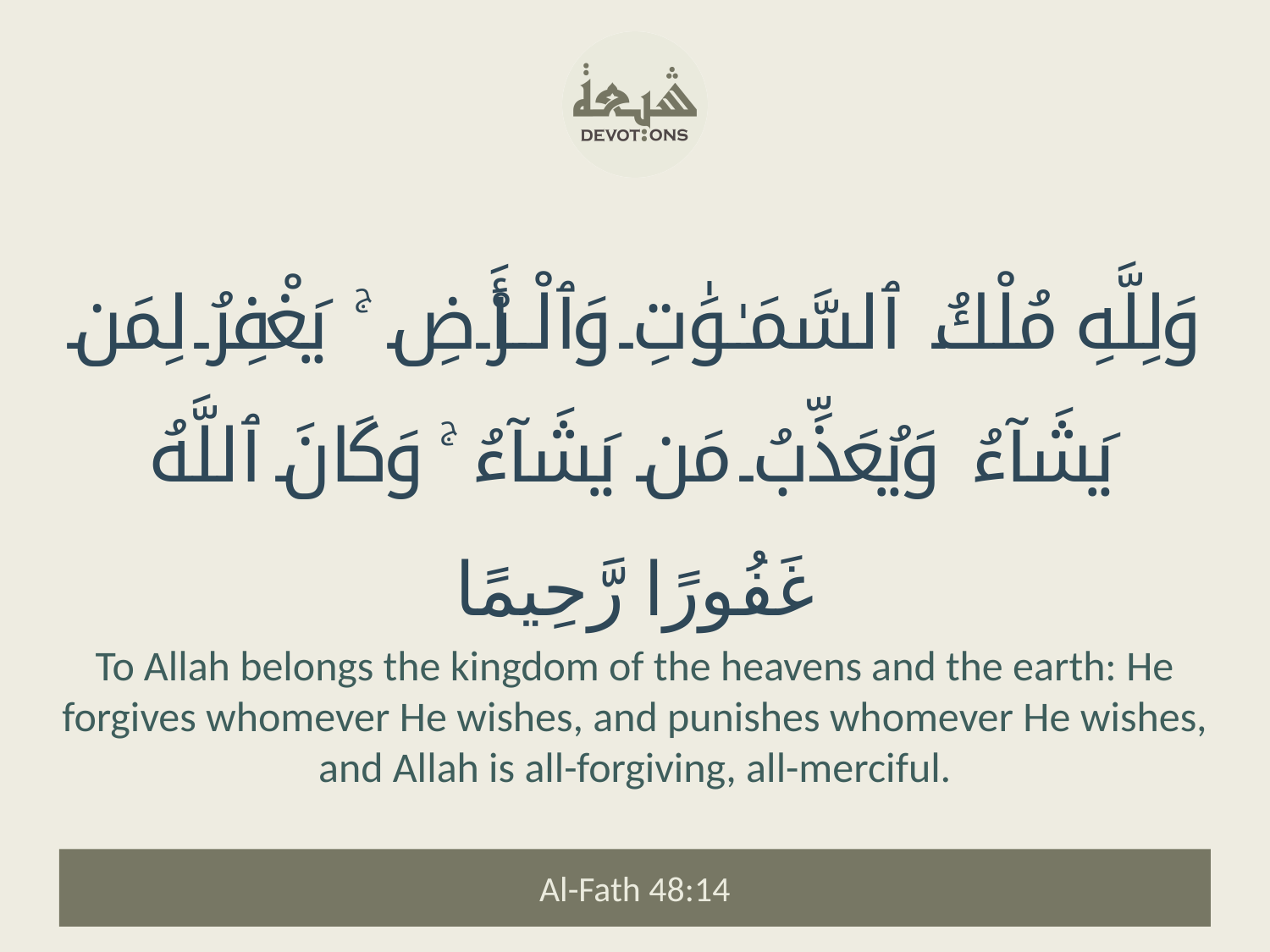

وَلِلَّهِ مُلْكُ ٱلسَّمَـٰوَٰتِ وَٱلْأَرْضِ ۚ يَغْفِرُ لِمَن يَشَآءُ وَيُعَذِّبُ مَن يَشَآءُ ۚ وَكَانَ ٱللَّهُ غَفُورًا رَّحِيمًا
To Allah belongs the kingdom of the heavens and the earth: He forgives whomever He wishes, and punishes whomever He wishes, and Allah is all-forgiving, all-merciful.
Al-Fath 48:14